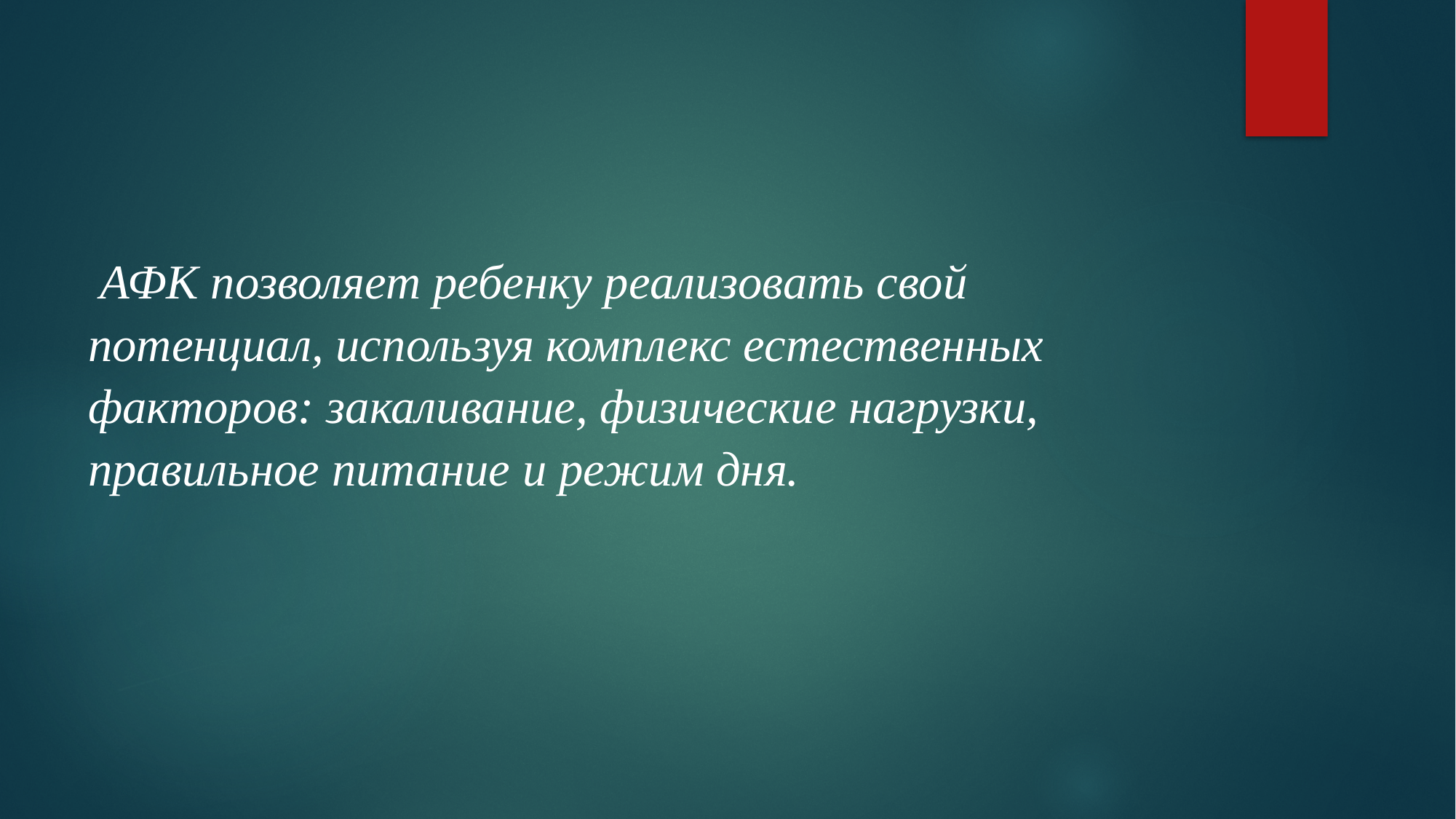

# АФК позволяет ребенку реализовать свой потенциал, используя комплекс естественных факторов: закаливание, физические нагрузки, правильное питание и режим дня.